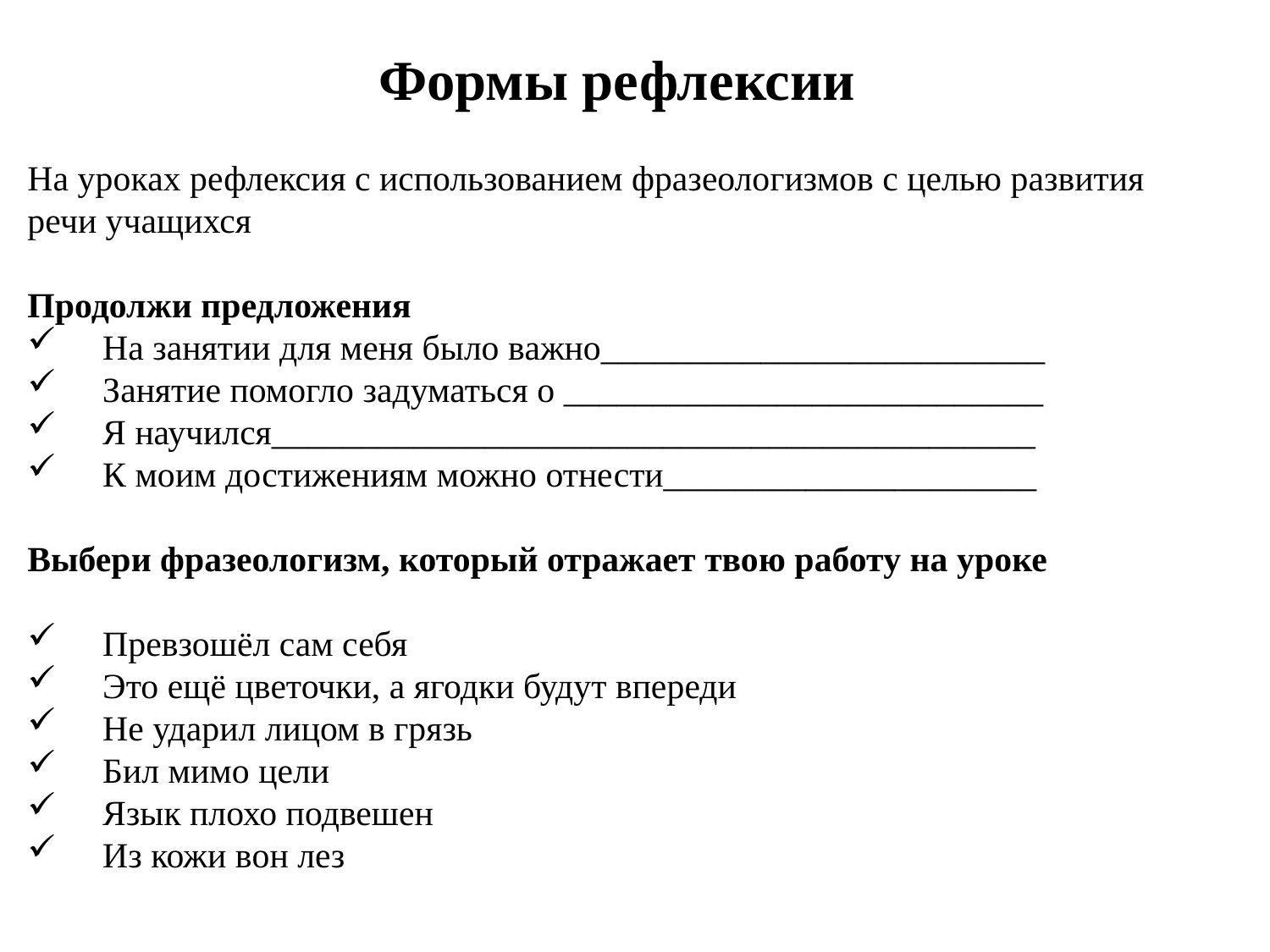

Формы рефлексии
На уроках рефлексия с использованием фразеологизмов с целью развития речи учащихся

Продолжи предложения
    На занятии для меня было важно_________________________
    Занятие помогло задуматься о ___________________________
    Я научился___________________________________________
    К моим достижениям можно отнести_____________________

Выбери фразеологизм, который отражает твою работу на уроке

    Превзошёл сам себя
    Это ещё цветочки, а ягодки будут впереди
    Не ударил лицом в грязь
    Бил мимо цели
    Язык плохо подвешен
    Из кожи вон лез